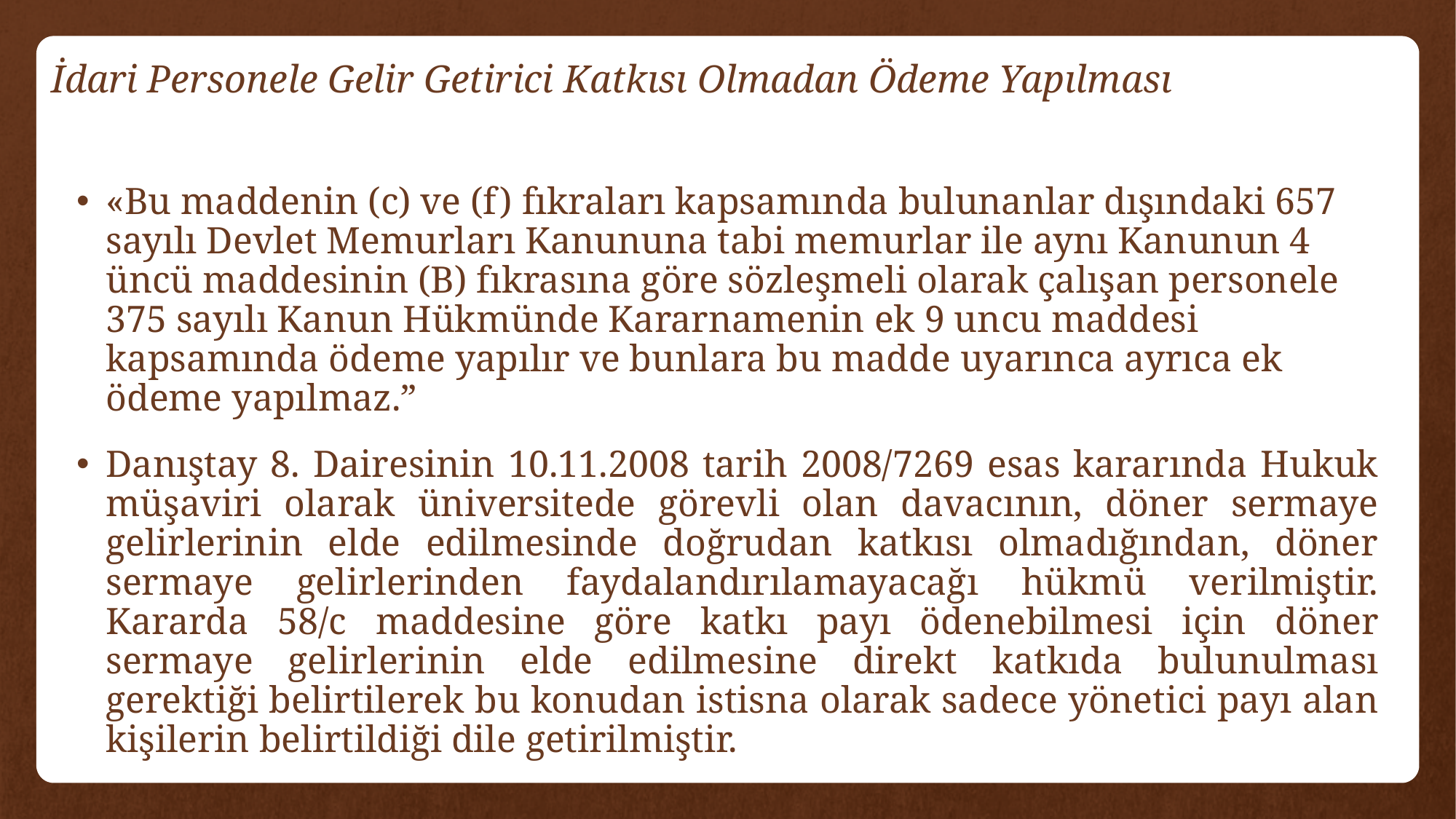

# İdari Personele Gelir Getirici Katkısı Olmadan Ödeme Yapılması
«Bu maddenin (c) ve (f) fıkraları kapsamında bulunanlar dışındaki 657 sayılı Devlet Memurları Kanununa tabi memurlar ile aynı Kanunun 4 üncü maddesinin (B) fıkrasına göre sözleşmeli olarak çalışan personele 375 sayılı Kanun Hükmünde Kararnamenin ek 9 uncu maddesi kapsamında ödeme yapılır ve bunlara bu madde uyarınca ayrıca ek ödeme yapılmaz.”
Danıştay 8. Dairesinin 10.11.2008 tarih 2008/7269 esas kararında Hukuk müşaviri olarak üniversitede görevli olan davacının, döner sermaye gelirlerinin elde edilmesinde doğrudan katkısı olmadığından, döner sermaye gelirlerinden faydalandırılamayacağı hükmü verilmiştir. Kararda 58/c maddesine göre katkı payı ödenebilmesi için döner sermaye gelirlerinin elde edilmesine direkt katkıda bulunulması gerektiği belirtilerek bu konudan istisna olarak sadece yönetici payı alan kişilerin belirtildiği dile getirilmiştir.